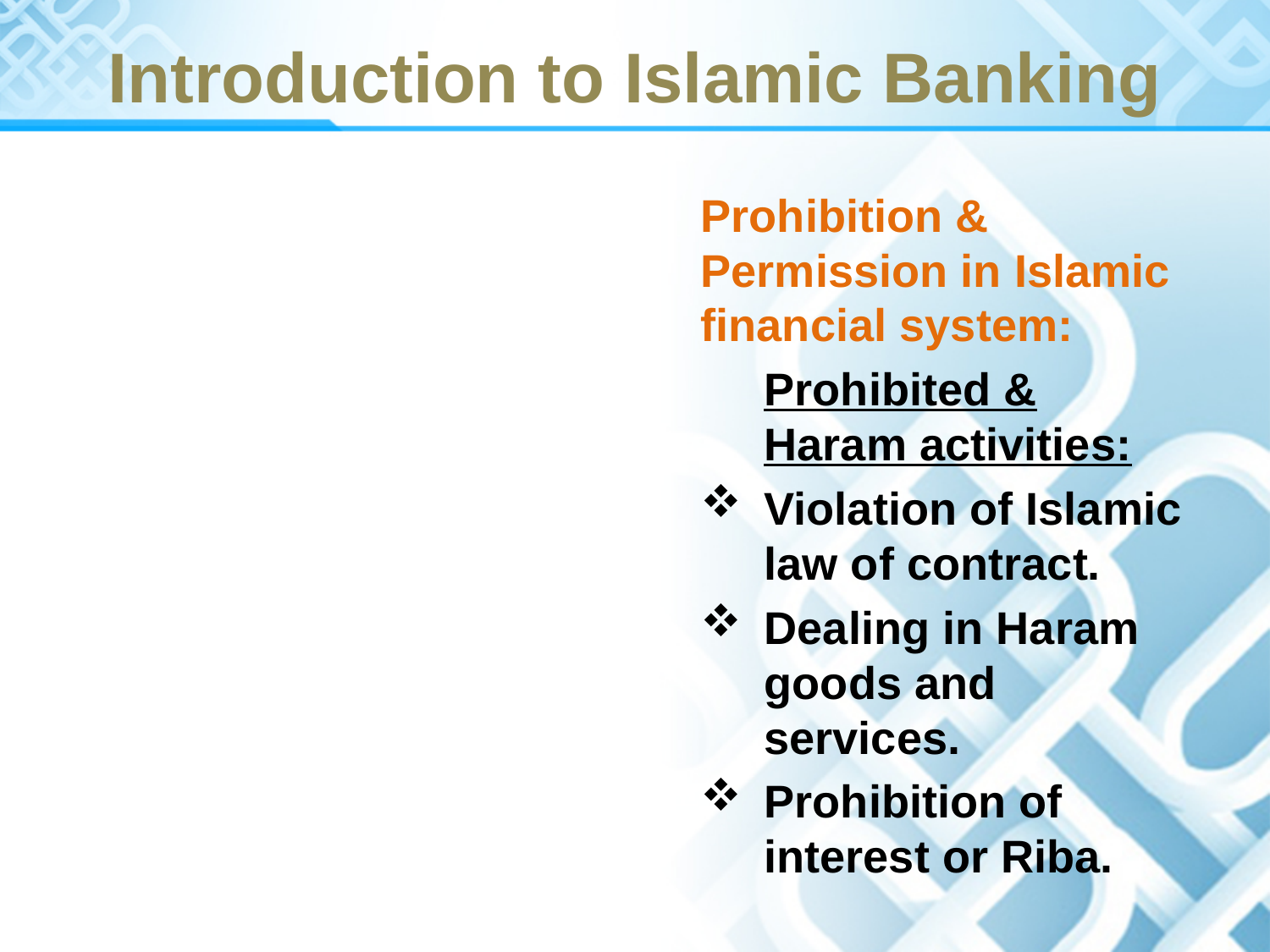

Introduction to Islamic Banking
Prohibition & Permission in Islamic financial system:
	Prohibited & Haram activities:
Violation of Islamic law of contract.
Dealing in Haram goods and services.
Prohibition of interest or Riba.